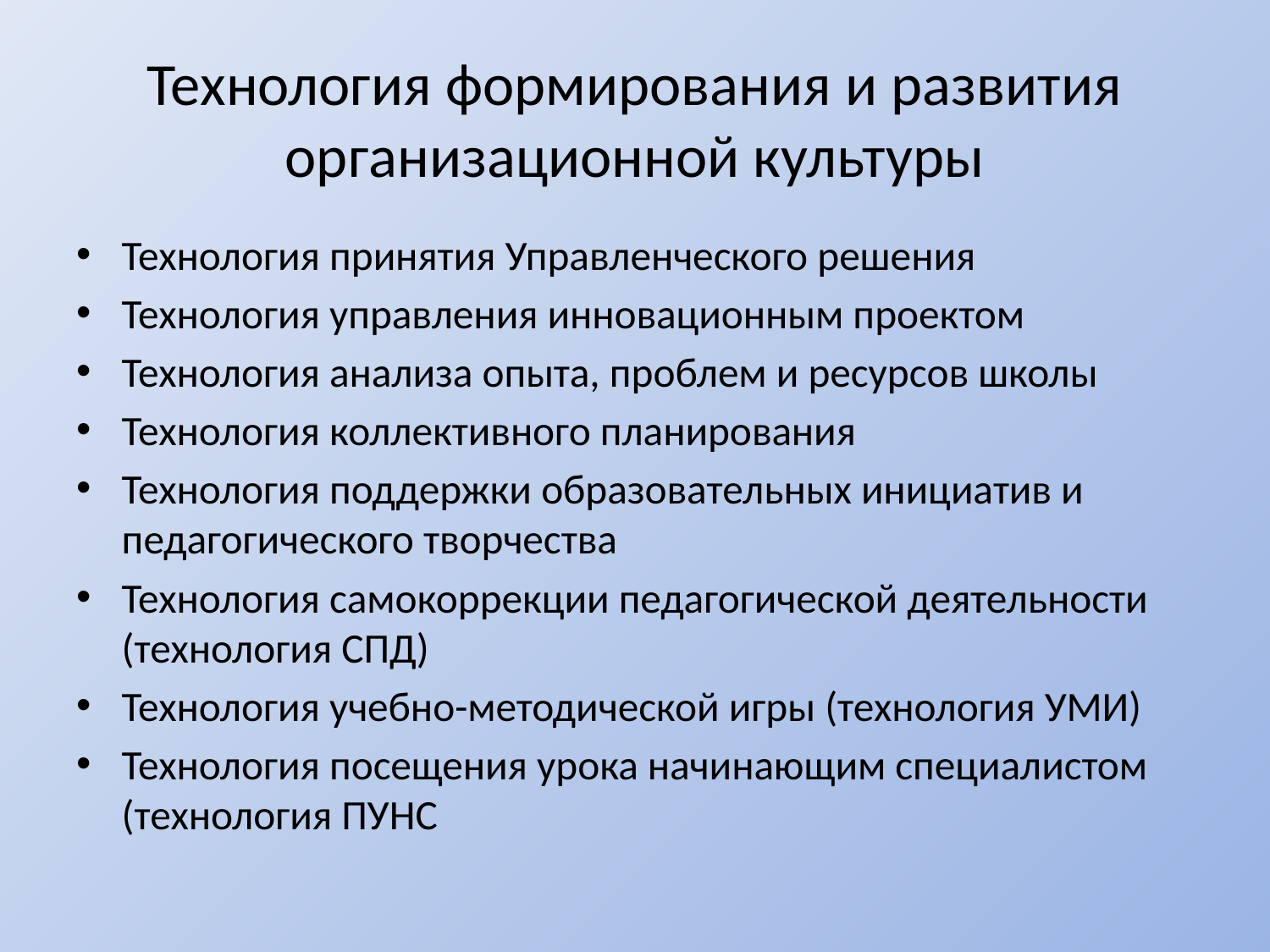

# Технология формирования и развития организационной культуры
Технология принятия Управленческого решения
Технология управления инновационным проектом
Технология анализа опыта, проблем и ресурсов школы
Технология коллективного планирования
Технология поддержки образовательных инициатив и педагогического творчества
Технология самокоррекции педагогической деятельности (технология СПД)
Технология учебно-методической игры (технология УМИ)
Технология посещения урока начинающим специалистом (технология ПУНС